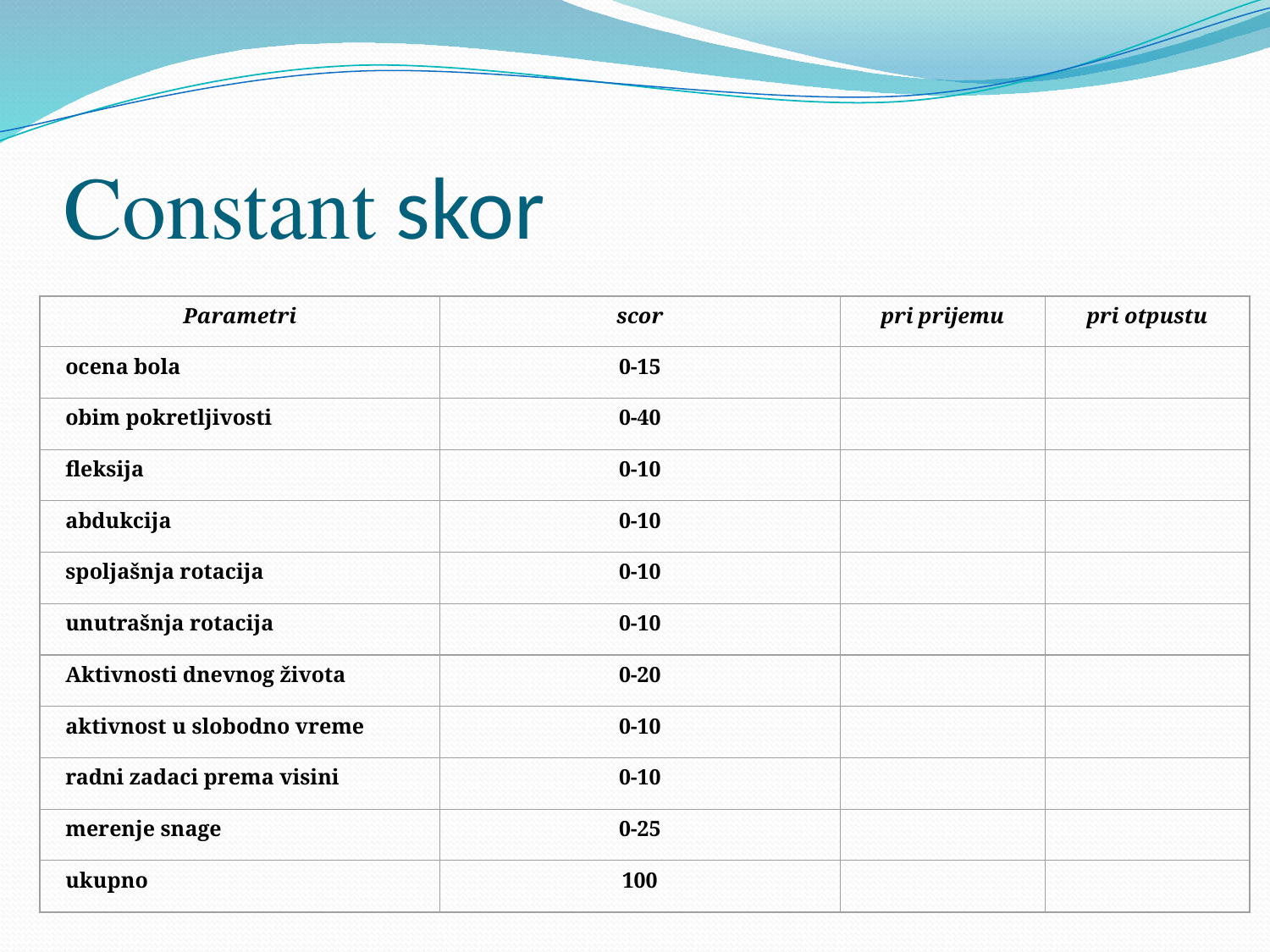

# Constant skor

Parametri

scor

pri prijemu

pri otpustu

ocena bola

0-15

obim pokretljivosti

0-40

fleksija

0-10

abdukcija

0-10

spoljašnja rotacija

0-10

unutrašnja rotacija

0-10

Aktivnosti dnevnog života

0-20

aktivnost u slobodno vreme

0-10

radni zadaci prema visini

0-10

merenje snage

0-25

ukupno

100